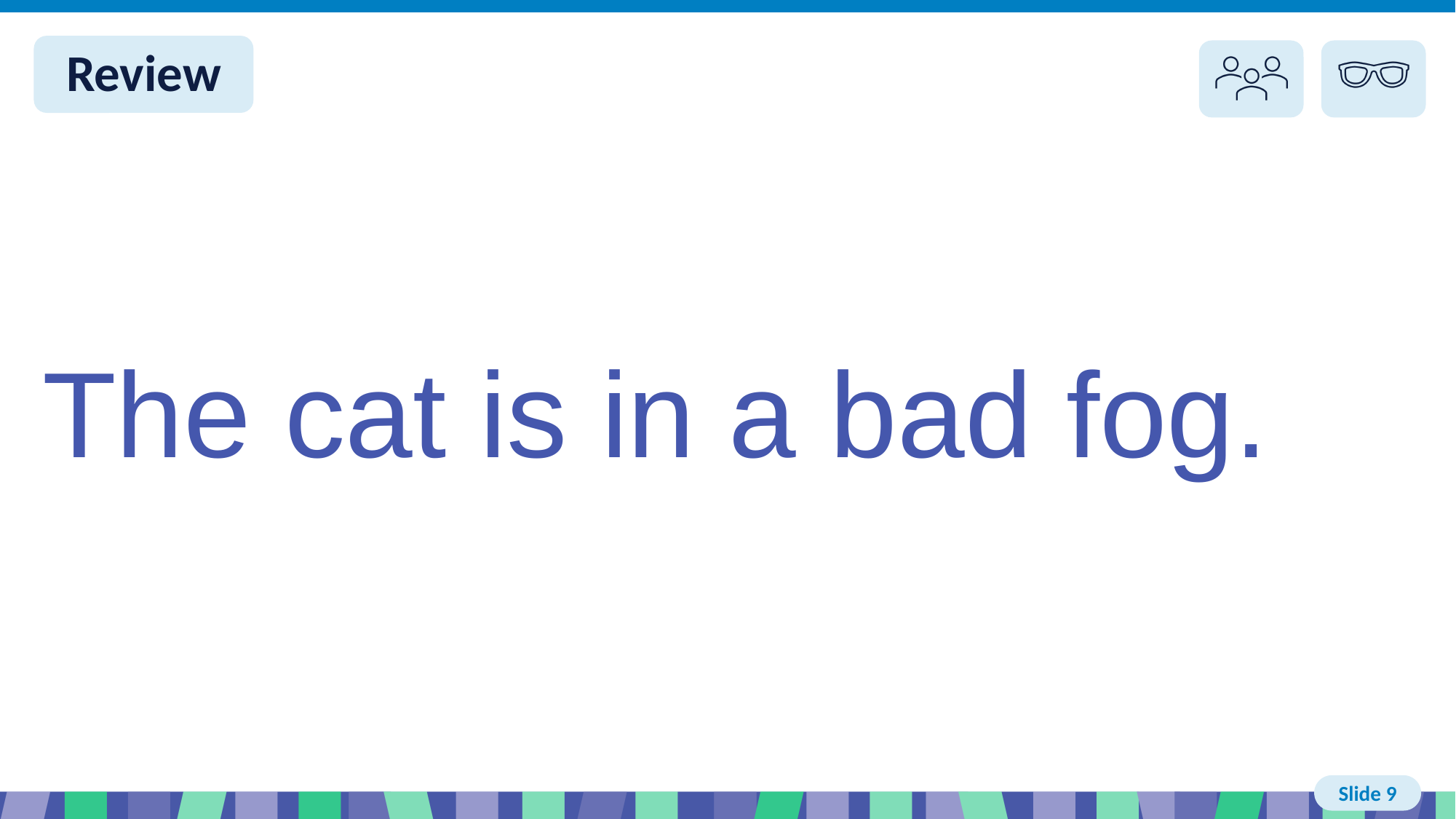

# Slide 9 Review You do
The cat is in a bad fog.